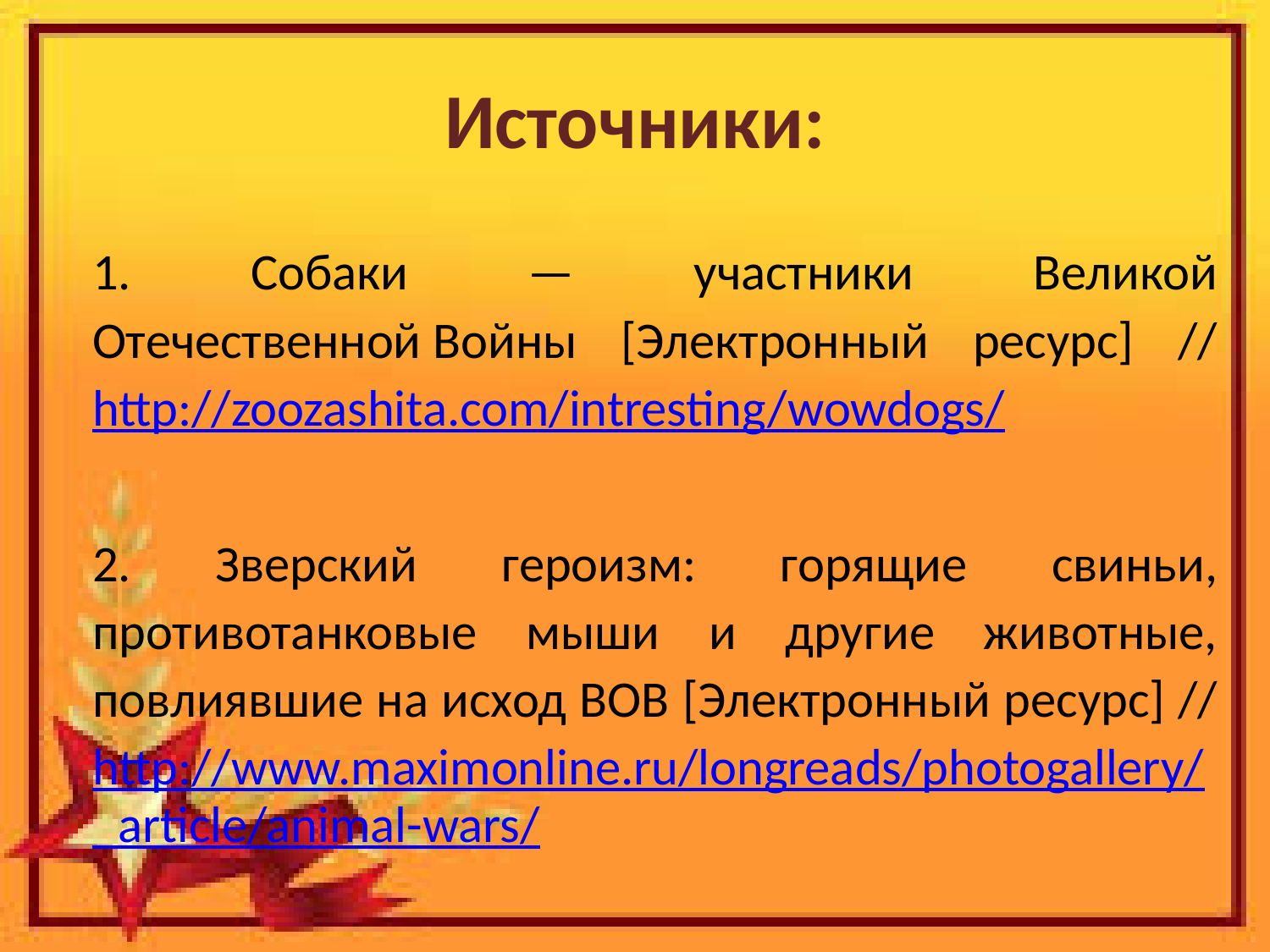

# Источники:
	1. Собаки — участники Великой Отечественной Войны [Электронный ресурс] // http://zoozashita.com/intresting/wowdogs/

	2. Зверский героизм: горящие свиньи, противотанковые мыши и другие животные, повлиявшие на исход ВОВ [Электронный ресурс] // http://www.maximonline.ru/longreads/photogallery/_article/animal-wars/